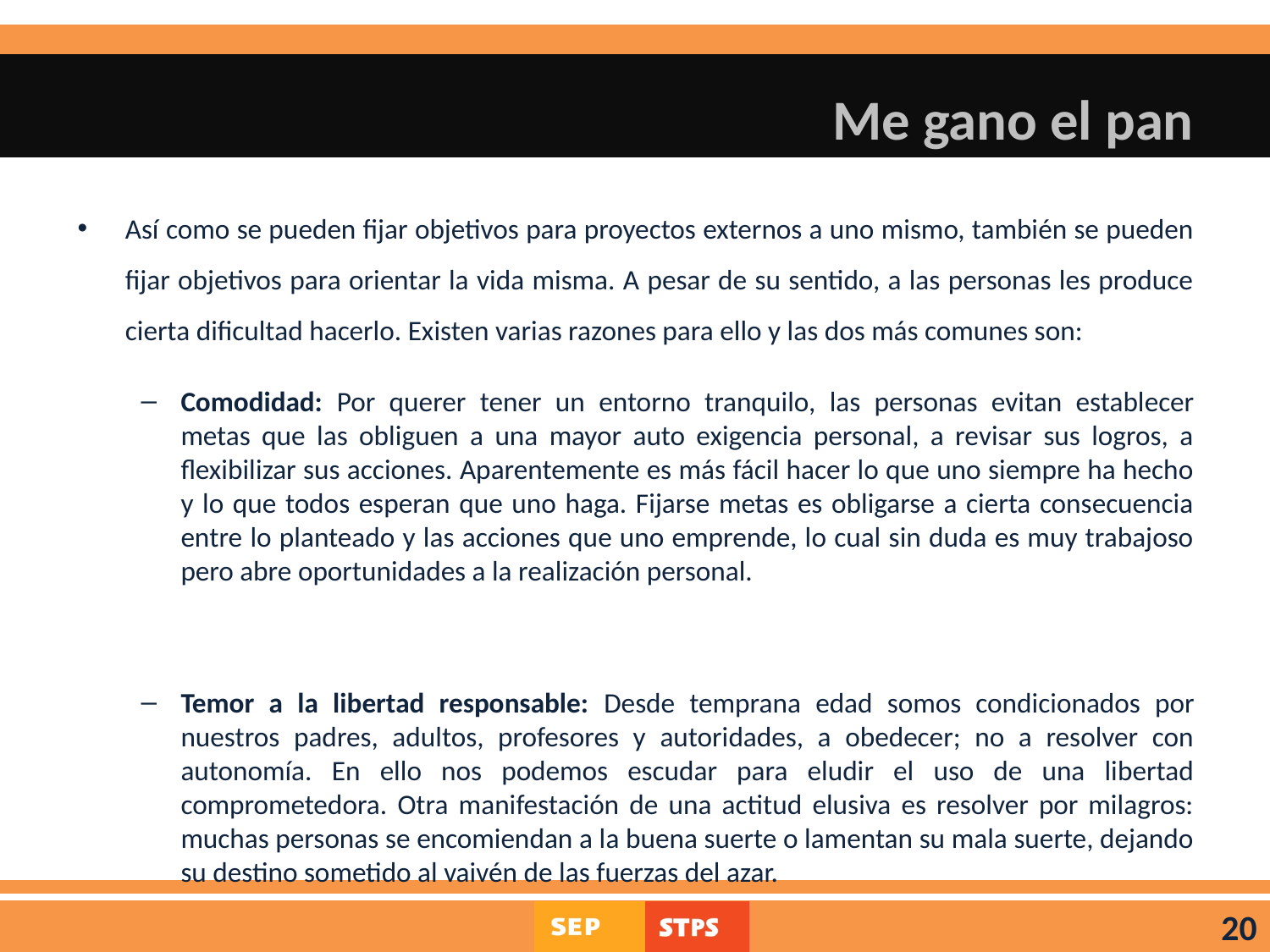

# Me gano el pan
Así como se pueden fijar objetivos para proyectos externos a uno mismo, también se pueden fijar objetivos para orientar la vida misma. A pesar de su sentido, a las personas les produce cierta dificultad hacerlo. Existen varias razones para ello y las dos más comunes son:

Comodidad: Por querer tener un entorno tranquilo, las personas evitan establecer metas que las obliguen a una mayor auto exigencia personal, a revisar sus logros, a flexibilizar sus acciones. Aparentemente es más fácil hacer lo que uno siempre ha hecho y lo que todos esperan que uno haga. Fijarse metas es obligarse a cierta consecuencia entre lo planteado y las acciones que uno emprende, lo cual sin duda es muy trabajoso pero abre oportunidades a la realización personal.

Temor a la libertad responsable: Desde temprana edad somos condicionados por nuestros padres, adultos, profesores y autoridades, a obedecer; no a resolver con autonomía. En ello nos podemos escudar para eludir el uso de una libertad comprometedora. Otra manifestación de una actitud elusiva es resolver por milagros: muchas personas se encomiendan a la buena suerte o lamentan su mala suerte, dejando su destino sometido al vaivén de las fuerzas del azar.
20